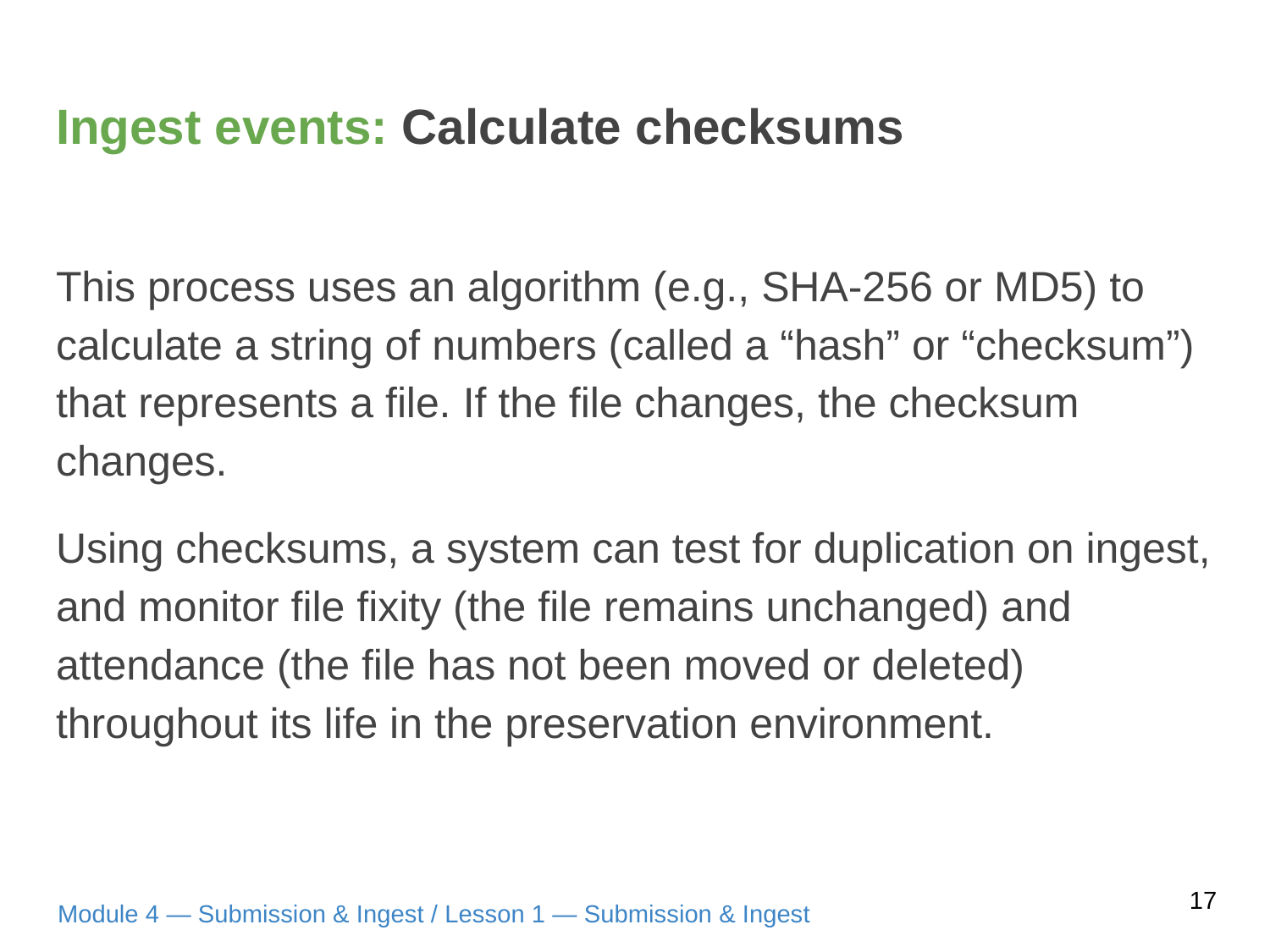

# Ingest events: Calculate checksums
This process uses an algorithm (e.g., SHA-256 or MD5) to calculate a string of numbers (called a “hash” or “checksum”) that represents a file. If the file changes, the checksum changes.
Using checksums, a system can test for duplication on ingest, and monitor file fixity (the file remains unchanged) and attendance (the file has not been moved or deleted) throughout its life in the preservation environment.
17
Module 4 — Submission & Ingest / Lesson 1 — Submission & Ingest